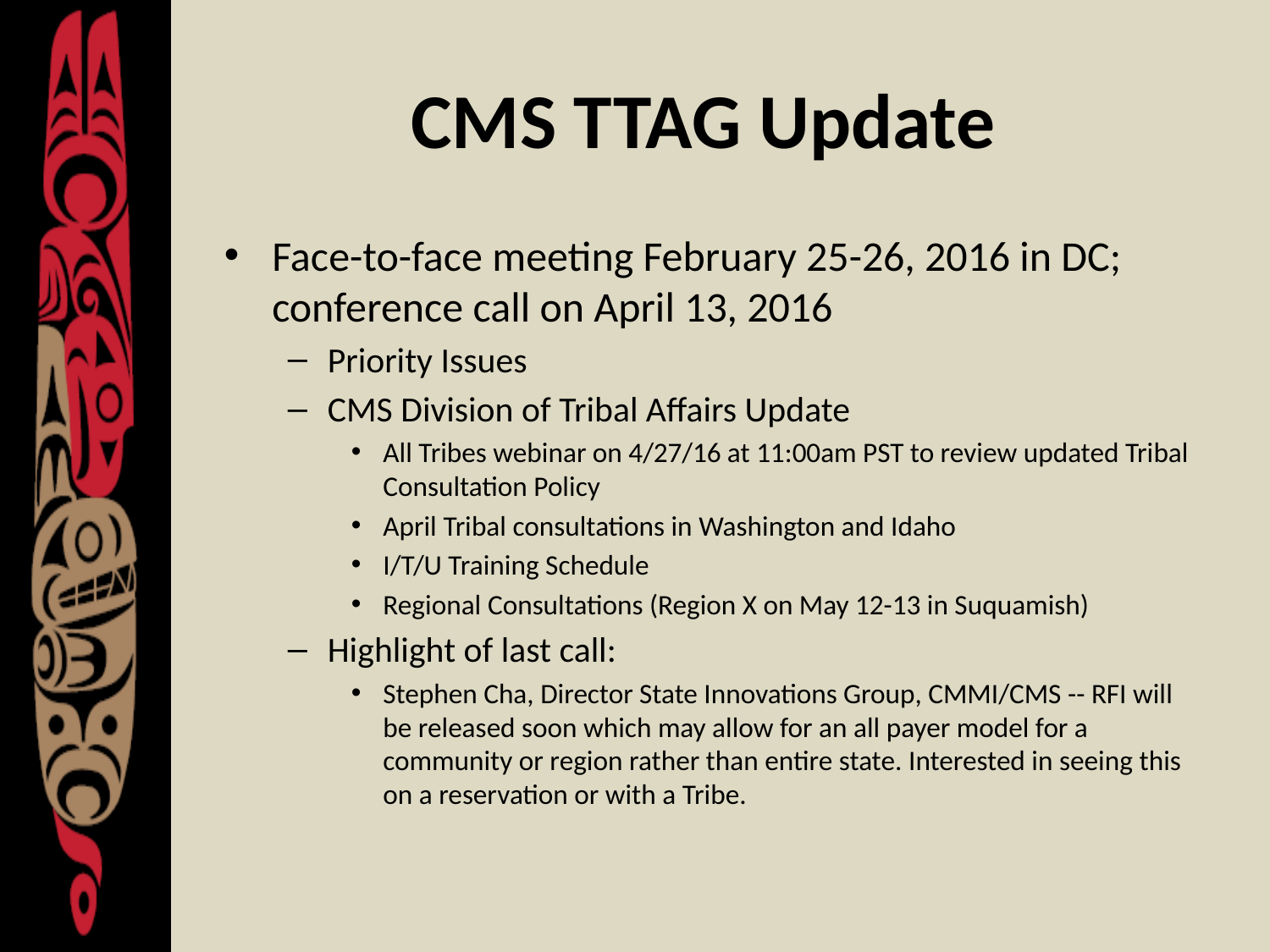

# CMS TTAG Update
Face-to-face meeting February 25-26, 2016 in DC; conference call on April 13, 2016
Priority Issues
CMS Division of Tribal Affairs Update
All Tribes webinar on 4/27/16 at 11:00am PST to review updated Tribal Consultation Policy
April Tribal consultations in Washington and Idaho
I/T/U Training Schedule
Regional Consultations (Region X on May 12-13 in Suquamish)
Highlight of last call:
Stephen Cha, Director State Innovations Group, CMMI/CMS -- RFI will be released soon which may allow for an all payer model for a community or region rather than entire state. Interested in seeing this on a reservation or with a Tribe.